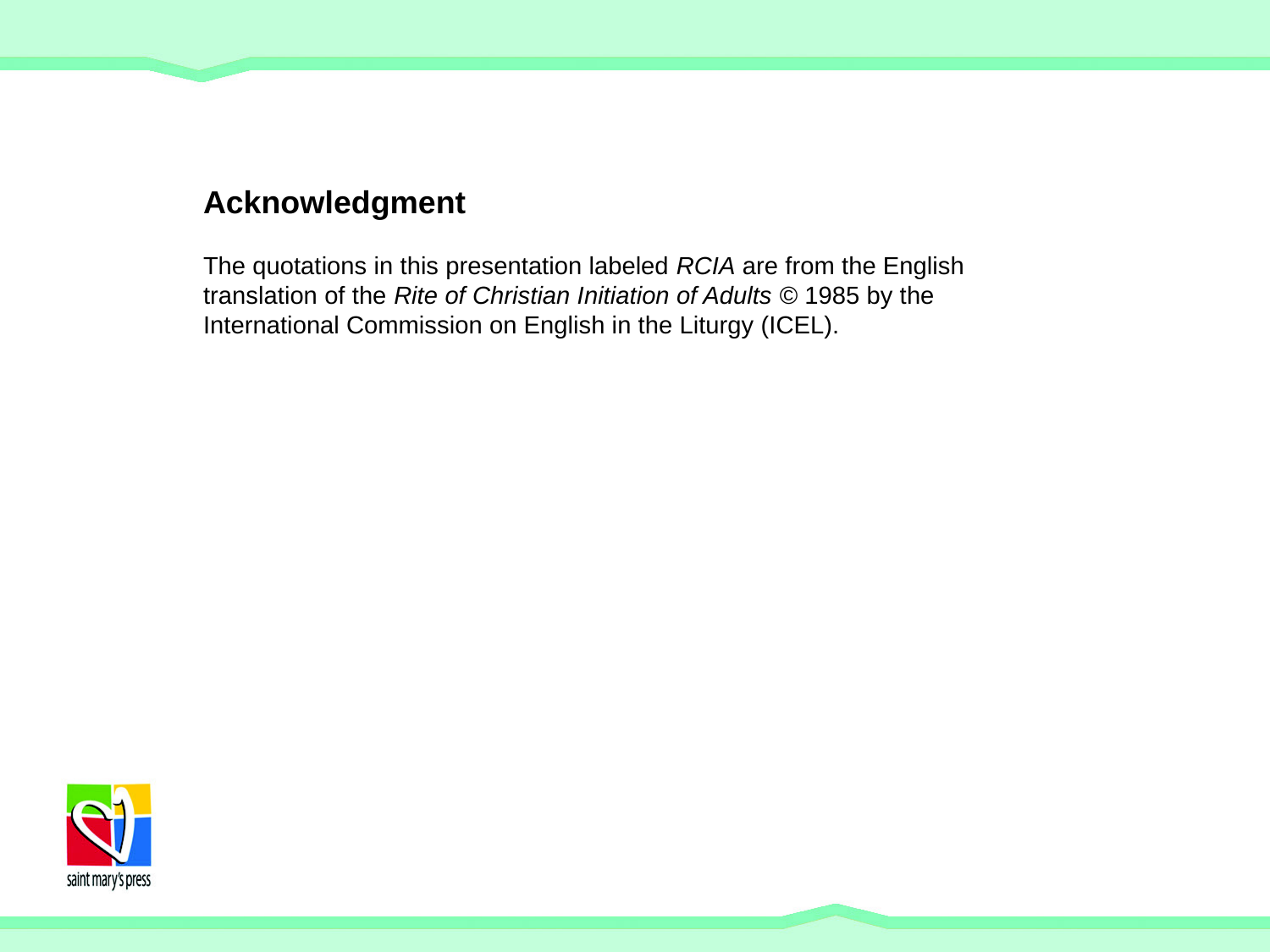

# Acknowledgment
The quotations in this presentation labeled RCIA are from the English translation of the Rite of Christian Initiation of Adults © 1985 by the International Commission on English in the Liturgy (ICEL).